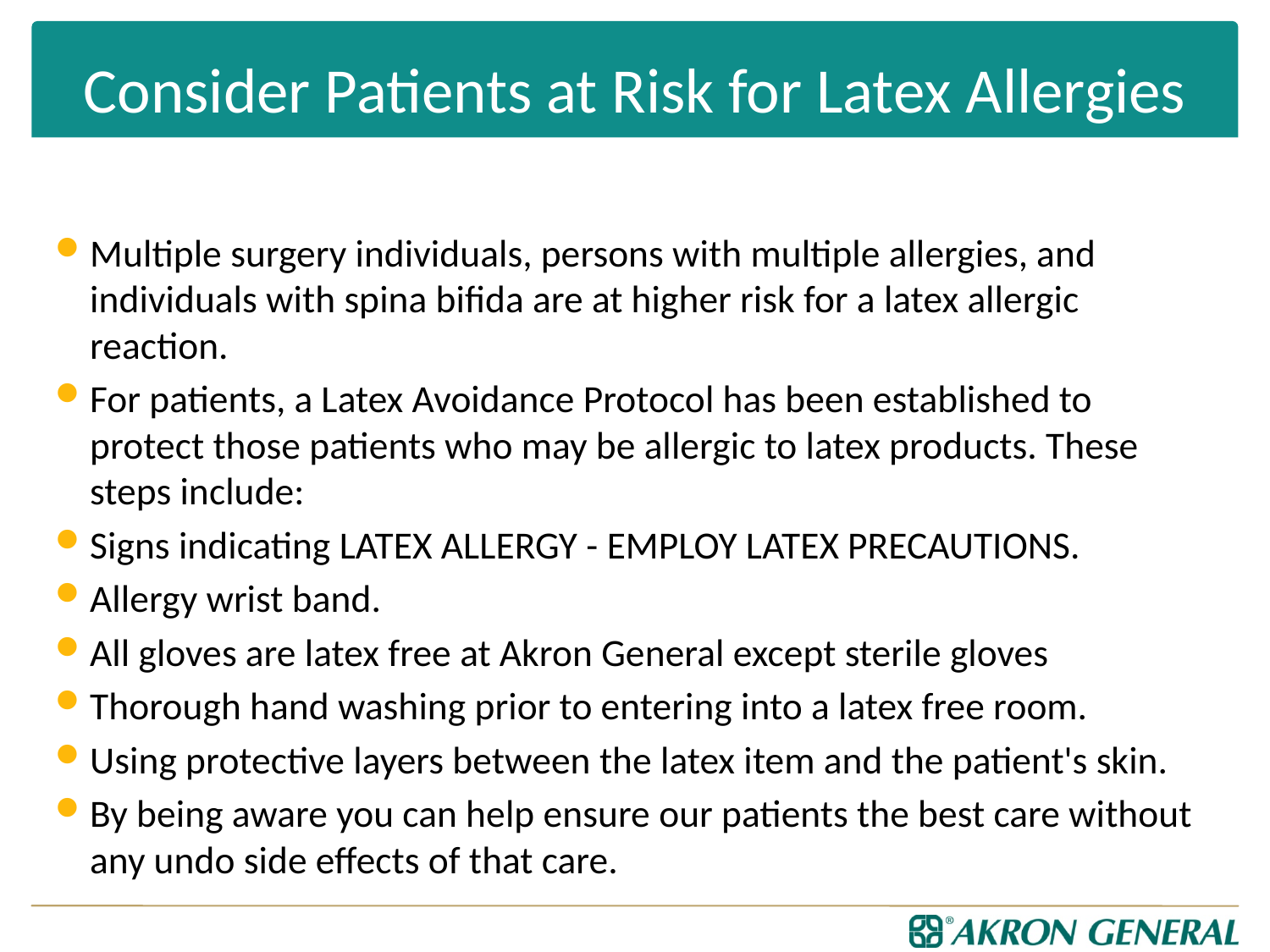

# Consider Patients at Risk for Latex Allergies
Multiple surgery individuals, persons with multiple allergies, and individuals with spina bifida are at higher risk for a latex allergic reaction.
For patients, a Latex Avoidance Protocol has been established to protect those patients who may be allergic to latex products. These steps include:
Signs indicating LATEX ALLERGY - EMPLOY LATEX PRECAUTIONS.
Allergy wrist band.
All gloves are latex free at Akron General except sterile gloves
Thorough hand washing prior to entering into a latex free room.
Using protective layers between the latex item and the patient's skin.
By being aware you can help ensure our patients the best care without any undo side effects of that care.